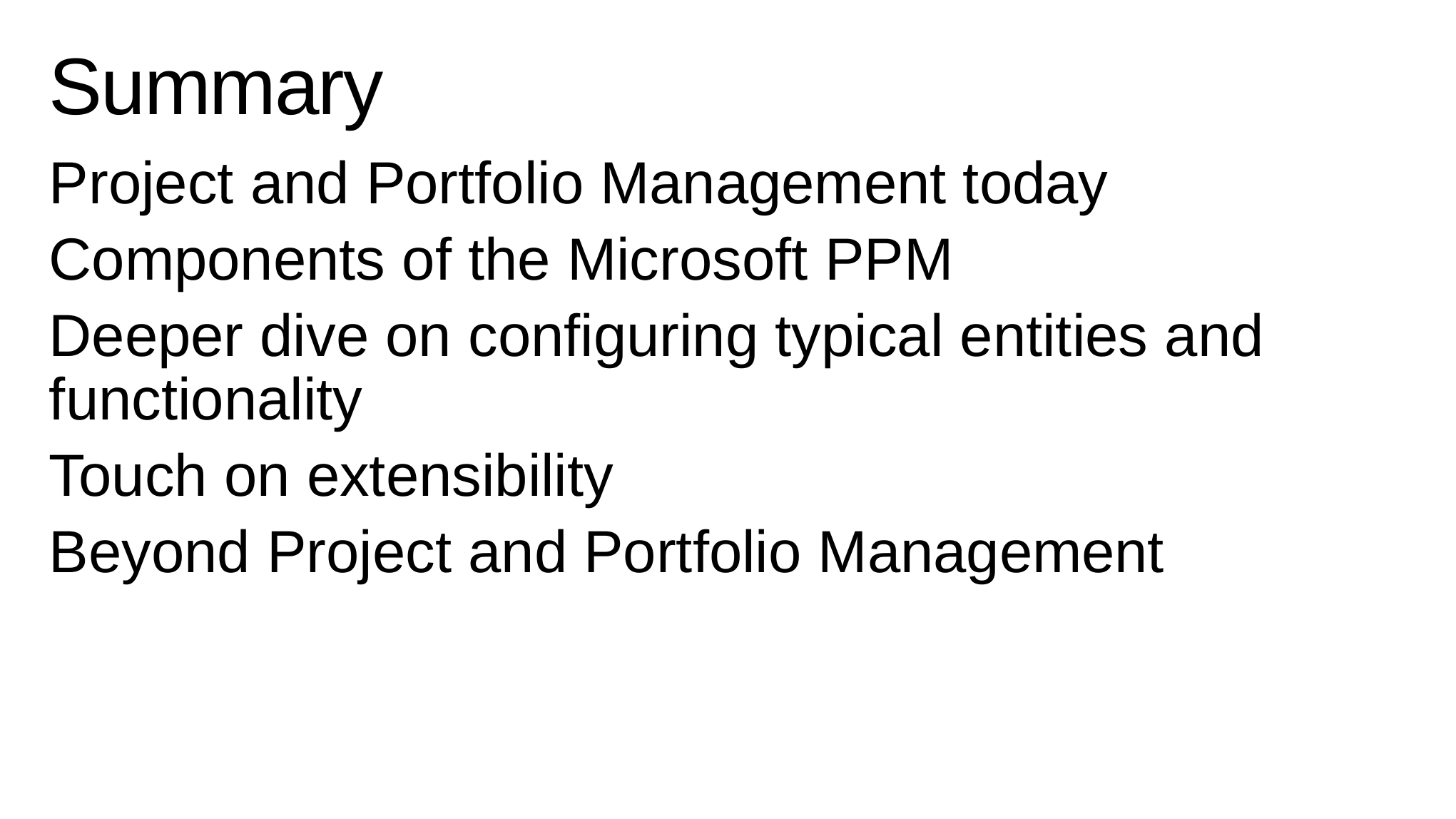

# Summary
Project and Portfolio Management today
Components of the Microsoft PPM
Deeper dive on configuring typical entities and functionality
Touch on extensibility
Beyond Project and Portfolio Management